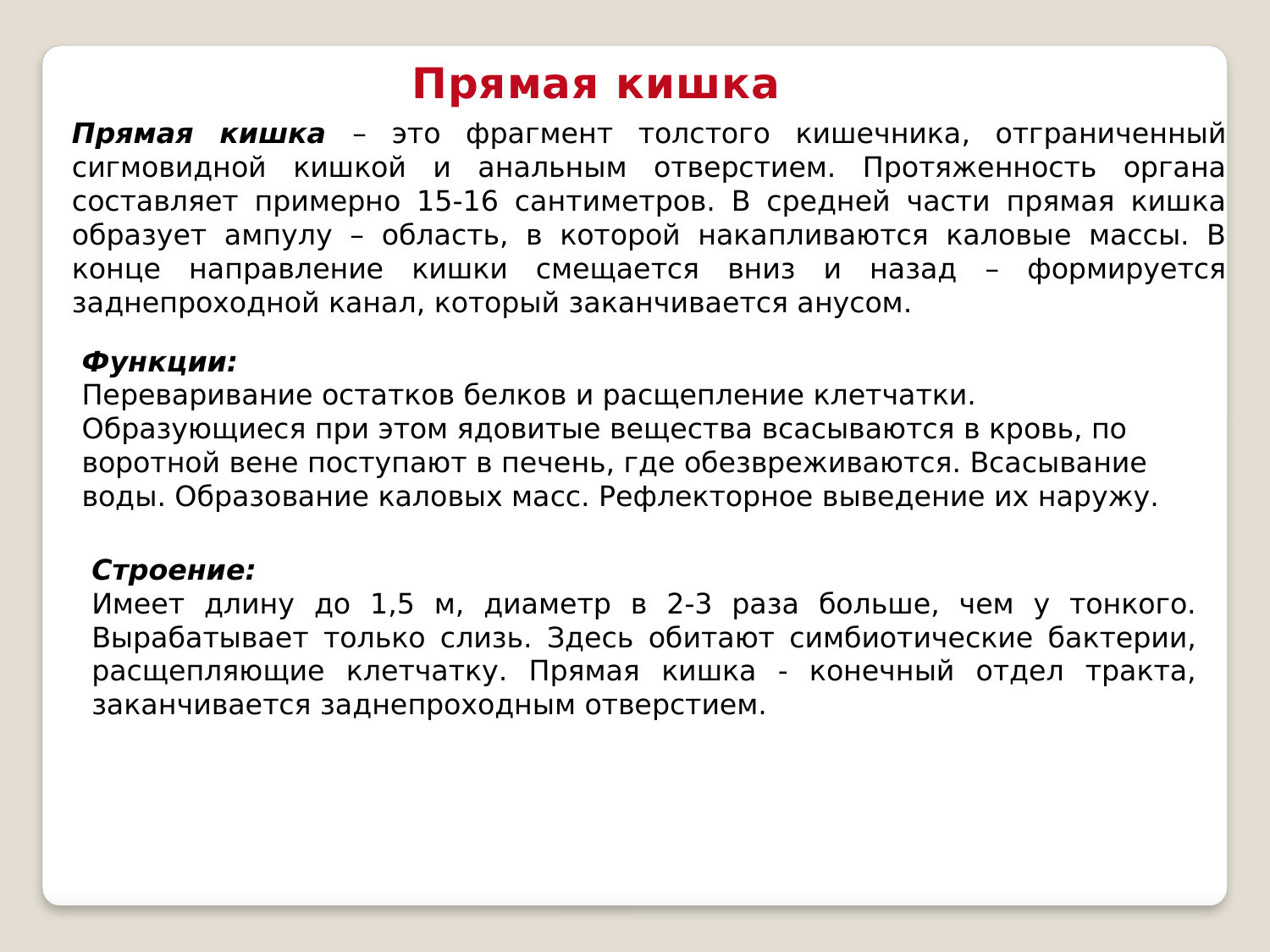

Прямая кишка
Прямая кишка – это фрагмент толстого кишечника, отграниченный сигмовидной кишкой и анальным отверстием. Протяженность органа составляет примерно 15-16 сантиметров. В средней части прямая кишка образует ампулу – область, в которой накапливаются каловые массы. В конце направление кишки смещается вниз и назад – формируется заднепроходной канал, который заканчивается анусом.
Функции:
Переваривание остатков белков и расщепление клетчатки. Образующиеся при этом ядовитые вещества всасываются в кровь, по воротной вене поступают в печень, где обезвреживаются. Всасывание воды. Образование каловых масс. Рефлекторное выведение их наружу.
Строение:
Имеет длину до 1,5 м, диаметр в 2-3 раза больше, чем у тонкого. Вырабатывает только слизь. Здесь обитают симбиотические бактерии, расщепляющие клетчатку. Прямая кишка - конечный отдел тракта, заканчивается заднепроходным отверстием.